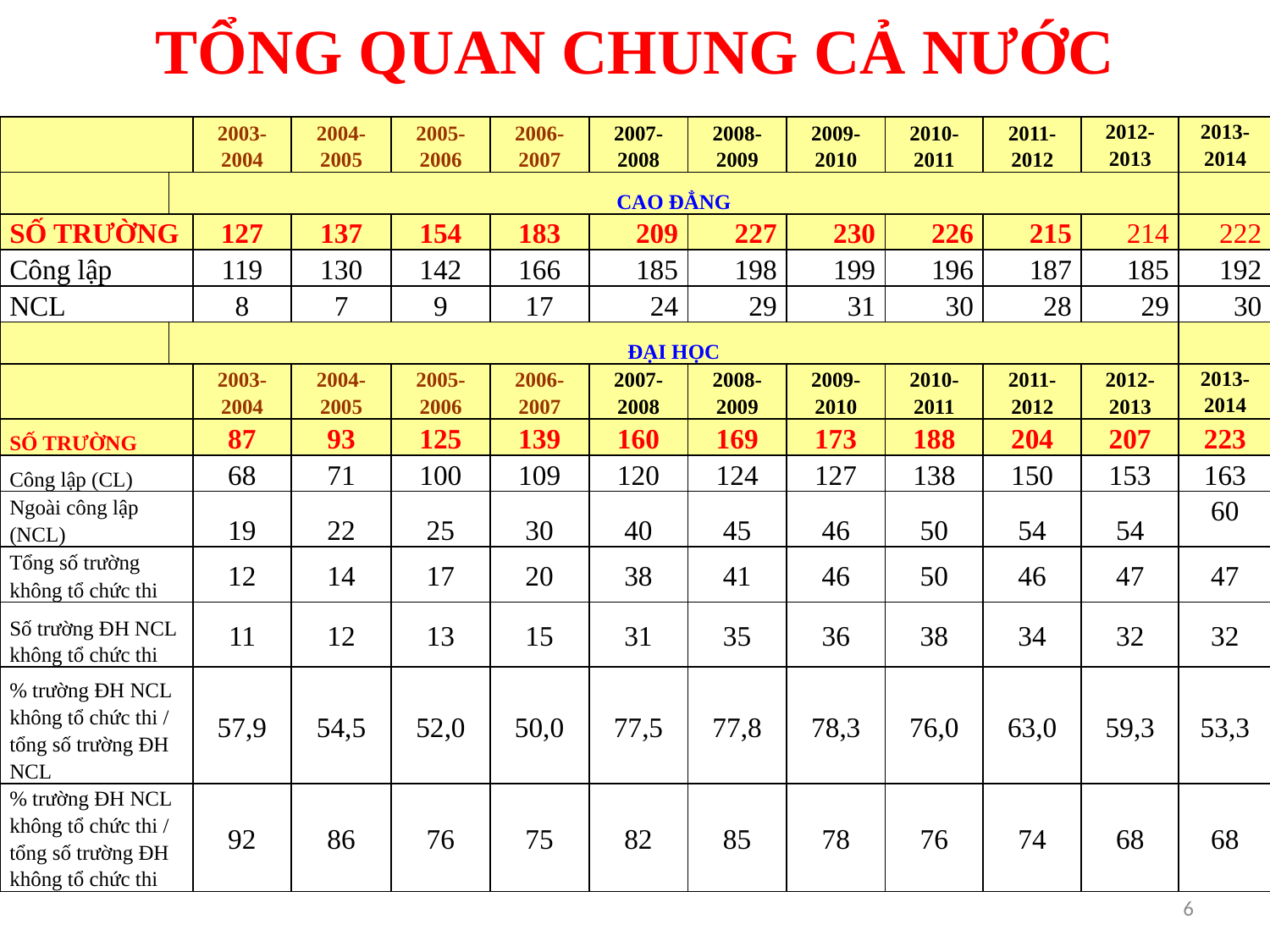

# TỔNG QUAN CHUNG CẢ NƯỚC
|  |  | 2003-2004 | 2004-2005 | 2005-2006 | 2006-2007 | 2007- 2008 | 2008- 2009 | 2009- 2010 | 2010- 2011 | 2011- 2012 | 2012- 2013 | 2013-2014 |
| --- | --- | --- | --- | --- | --- | --- | --- | --- | --- | --- | --- | --- |
|  | CAO ĐẲNG |  |  |  |  |  |  |  |  |  |  |  |
| SỐ TRƯỜNG |  | 127 | 137 | 154 | 183 | 209 | 227 | 230 | 226 | 215 | 214 | 222 |
| Công lập |  | 119 | 130 | 142 | 166 | 185 | 198 | 199 | 196 | 187 | 185 | 192 |
| NCL |  | 8 | 7 | 9 | 17 | 24 | 29 | 31 | 30 | 28 | 29 | 30 |
|  | ĐẠI HỌC |  |  |  |  |  |  |  |  |  |  |  |
|  |  | 2003-2004 | 2004-2005 | 2005-2006 | 2006-2007 | 2007- 2008 | 2008- 2009 | 2009- 2010 | 2010- 2011 | 2011- 2012 | 2012- 2013 | 2013-2014 |
| SỐ TRƯỜNG |  | 87 | 93 | 125 | 139 | 160 | 169 | 173 | 188 | 204 | 207 | 223 |
| Công lập (CL) |  | 68 | 71 | 100 | 109 | 120 | 124 | 127 | 138 | 150 | 153 | 163 |
| Ngoài công lập (NCL) |  | 19 | 22 | 25 | 30 | 40 | 45 | 46 | 50 | 54 | 54 | 60 |
| Tổng số trường không tổ chức thi |  | 12 | 14 | 17 | 20 | 38 | 41 | 46 | 50 | 46 | 47 | 47 |
| Số trường ĐH NCL không tổ chức thi |  | 11 | 12 | 13 | 15 | 31 | 35 | 36 | 38 | 34 | 32 | 32 |
| % trường ĐH NCL không tổ chức thi / tổng số trường ĐH NCL |  | 57,9 | 54,5 | 52,0 | 50,0 | 77,5 | 77,8 | 78,3 | 76,0 | 63,0 | 59,3 | 53,3 |
| % trường ĐH NCL không tổ chức thi / tổng số trường ĐH không tổ chức thi |  | 92 | 86 | 76 | 75 | 82 | 85 | 78 | 76 | 74 | 68 | 68 |
6